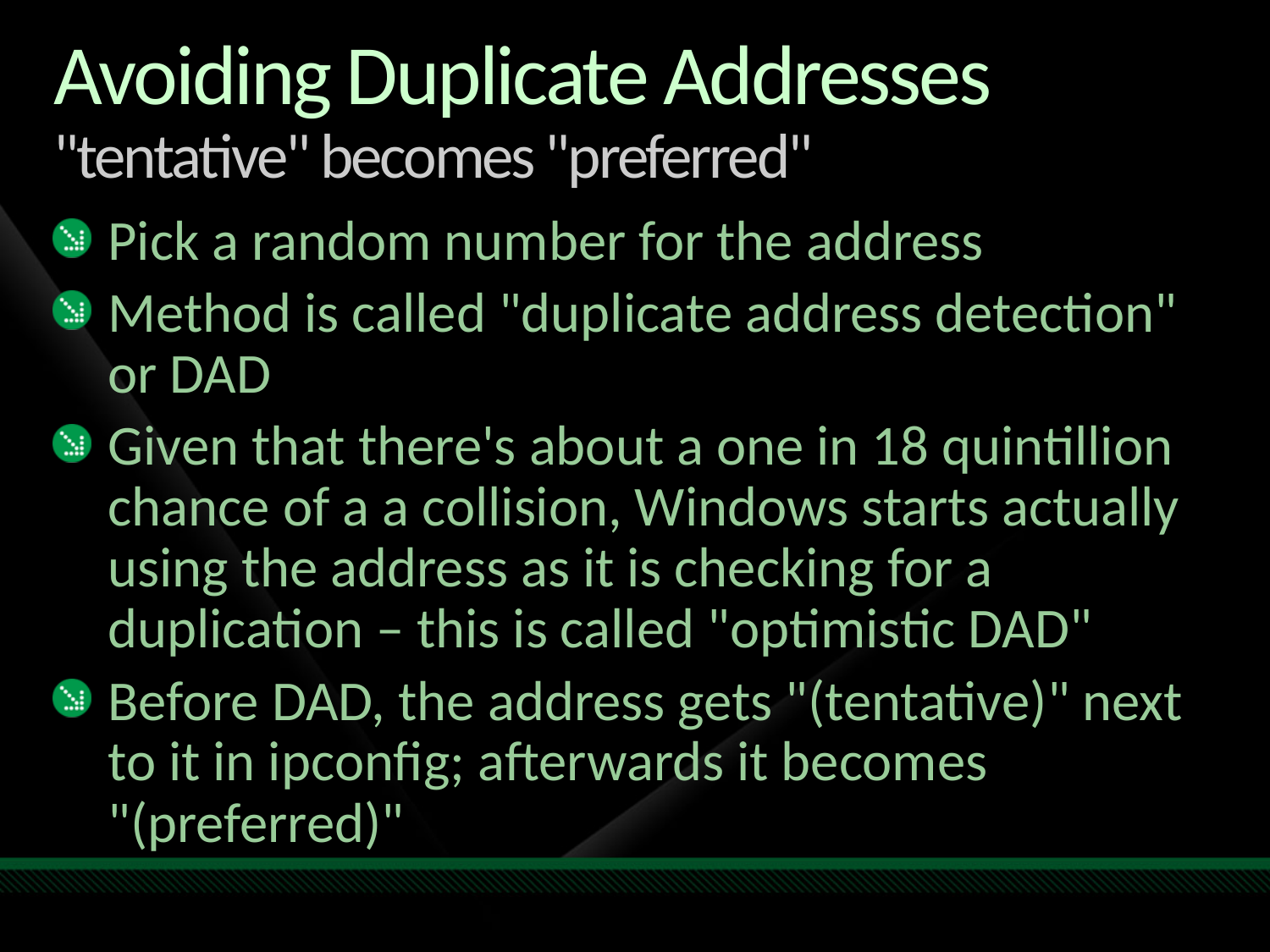

# Avoiding Duplicate Addresses "tentative" becomes "preferred"
Pick a random number for the address
Method is called "duplicate address detection" or DAD
Given that there's about a one in 18 quintillion chance of a a collision, Windows starts actually using the address as it is checking for a duplication – this is called "optimistic DAD"
Before DAD, the address gets "(tentative)" next to it in ipconfig; afterwards it becomes "(preferred)"